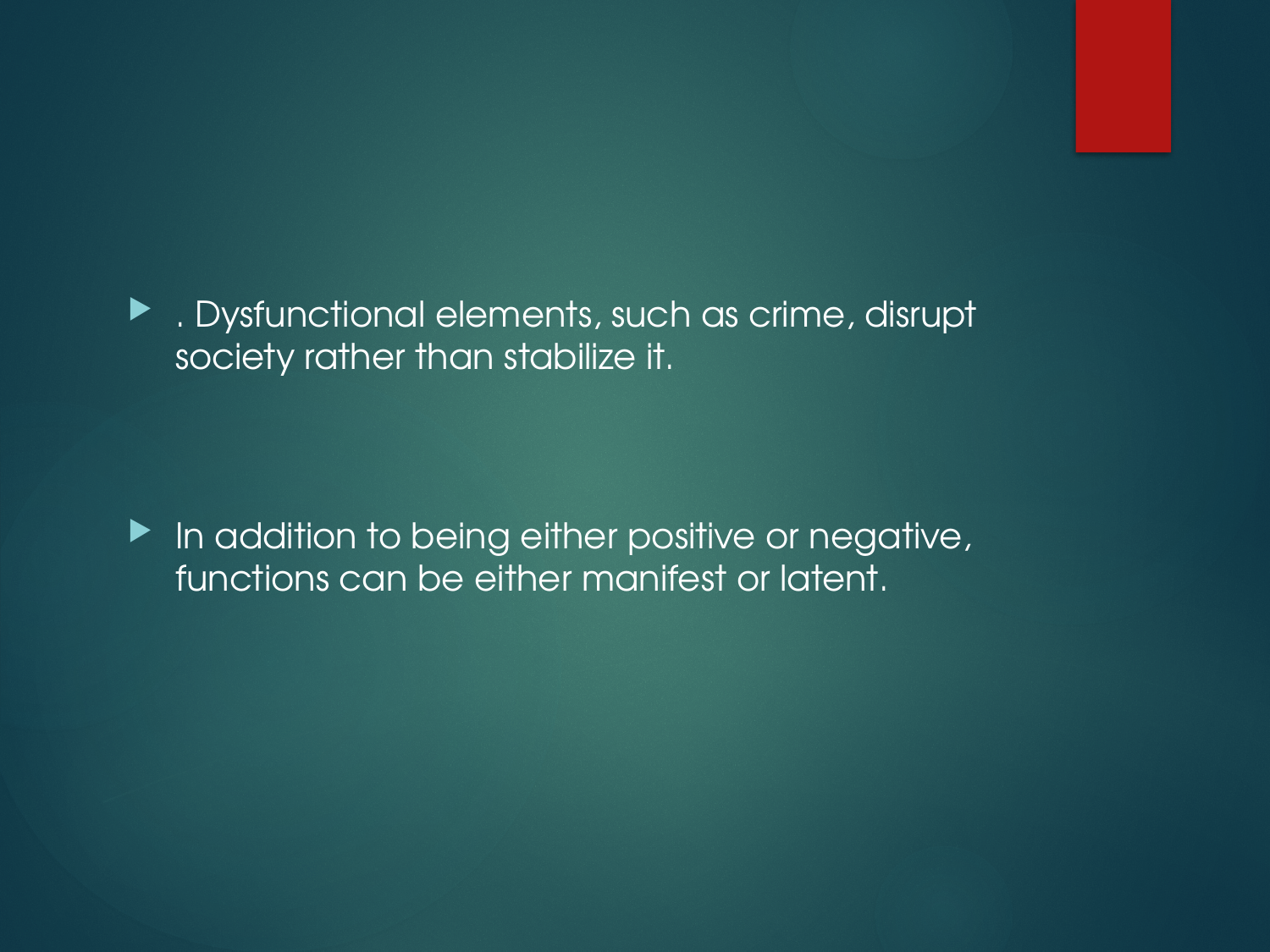

#
. Dysfunctional elements, such as crime, disrupt society rather than stabilize it.

In addition to being either positive or negative, functions can be either manifest or latent.